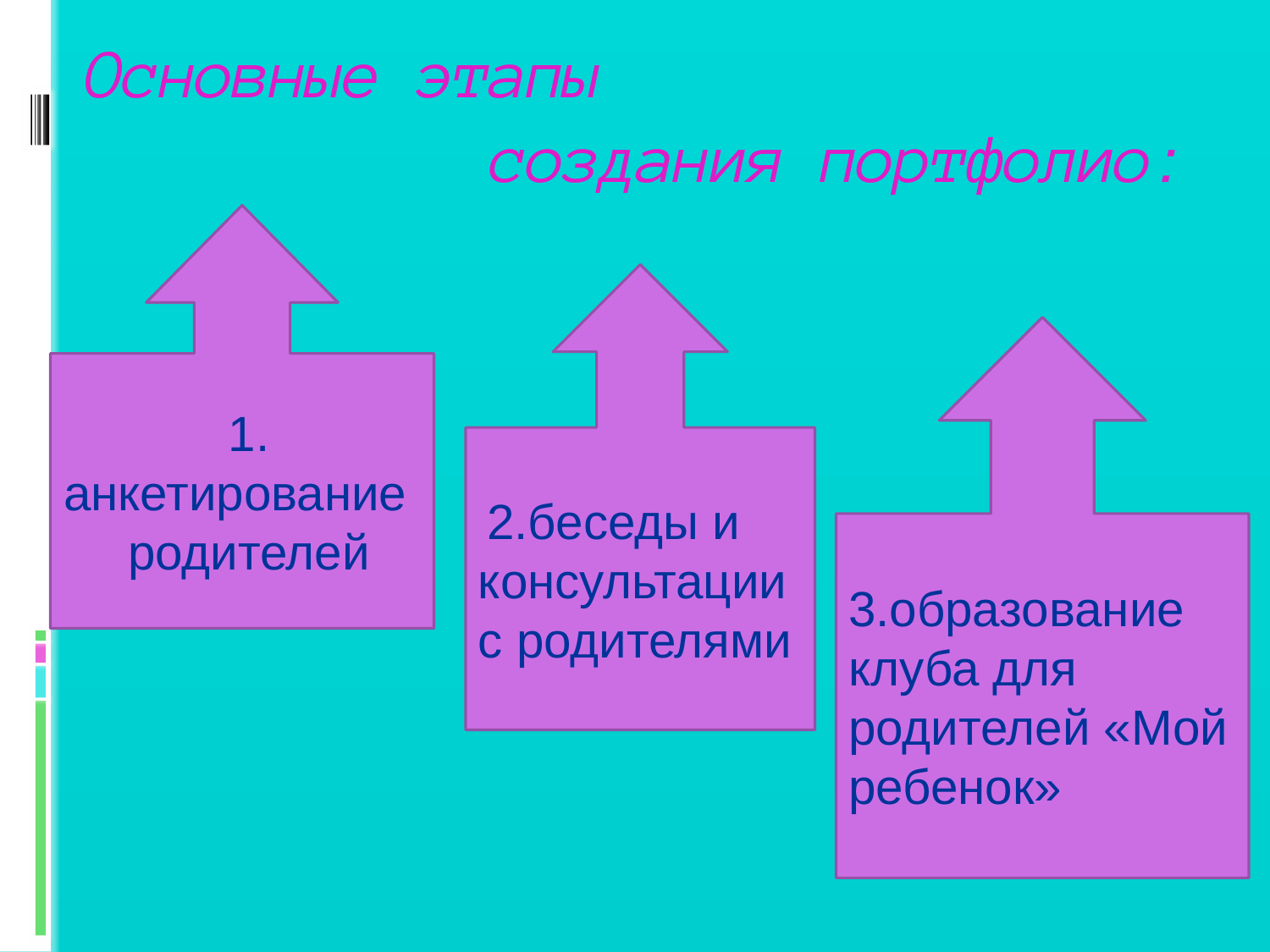

# Основные этапы создания портфолио:
 1. анкетирование    родителей
 2.беседы и  консультации с родителями
3.образование клуба для родителей «Мой ребенок»